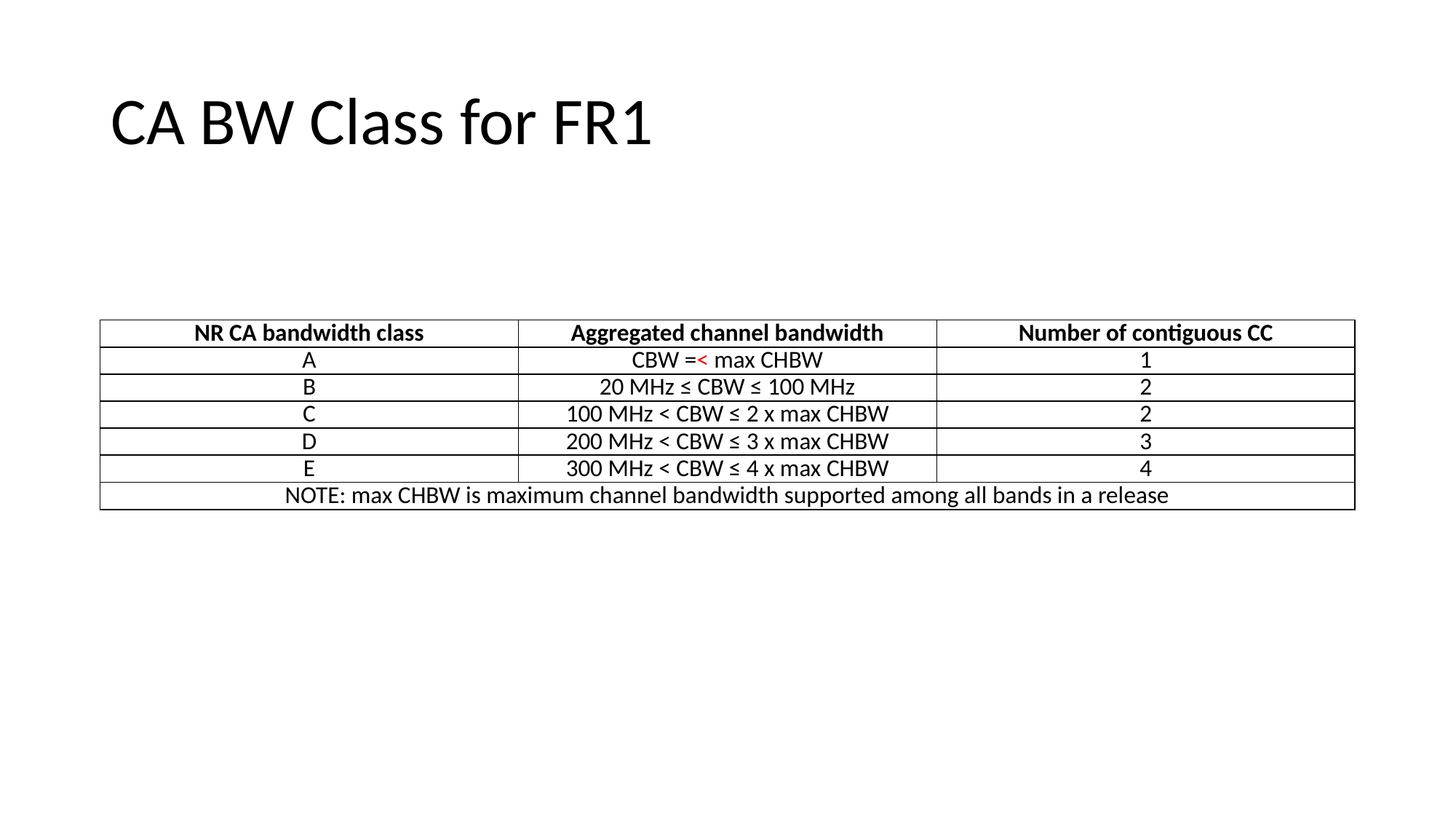

# CA BW Class for FR1
| NR CA bandwidth class | Aggregated channel bandwidth | Number of contiguous CC |
| --- | --- | --- |
| A | CBW =< max CHBW | 1 |
| B | 20 MHz ≤ CBW ≤ 100 MHz | 2 |
| C | 100 MHz < CBW ≤ 2 x max CHBW | 2 |
| D | 200 MHz < CBW ≤ 3 x max CHBW | 3 |
| E | 300 MHz < CBW ≤ 4 x max CHBW | 4 |
| NOTE: max CHBW is maximum channel bandwidth supported among all bands in a release |  |  |